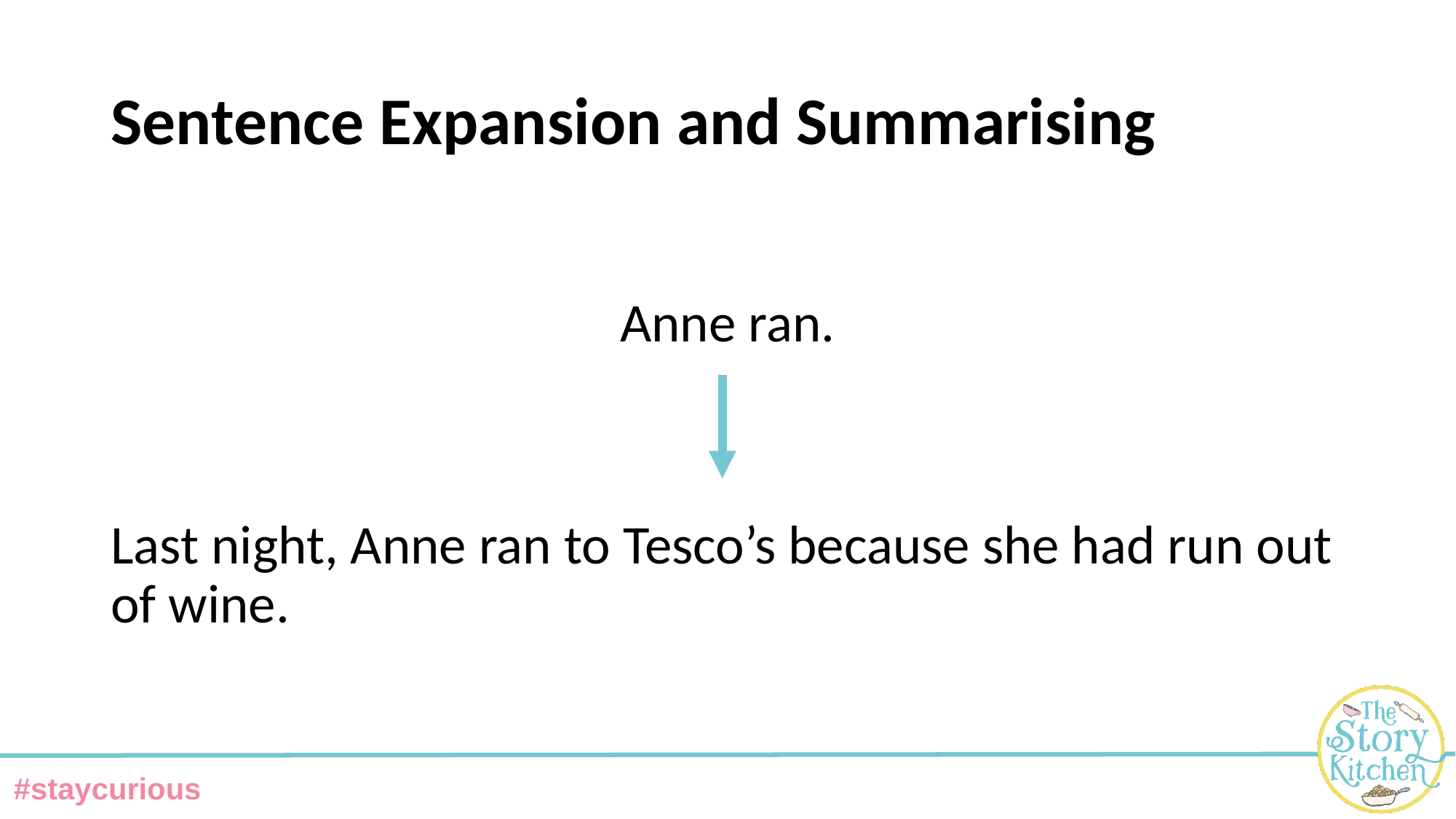

# Sentence Expansion and Summarising
Anne ran.

Last night, Anne ran to Tesco’s because she had run out of wine.